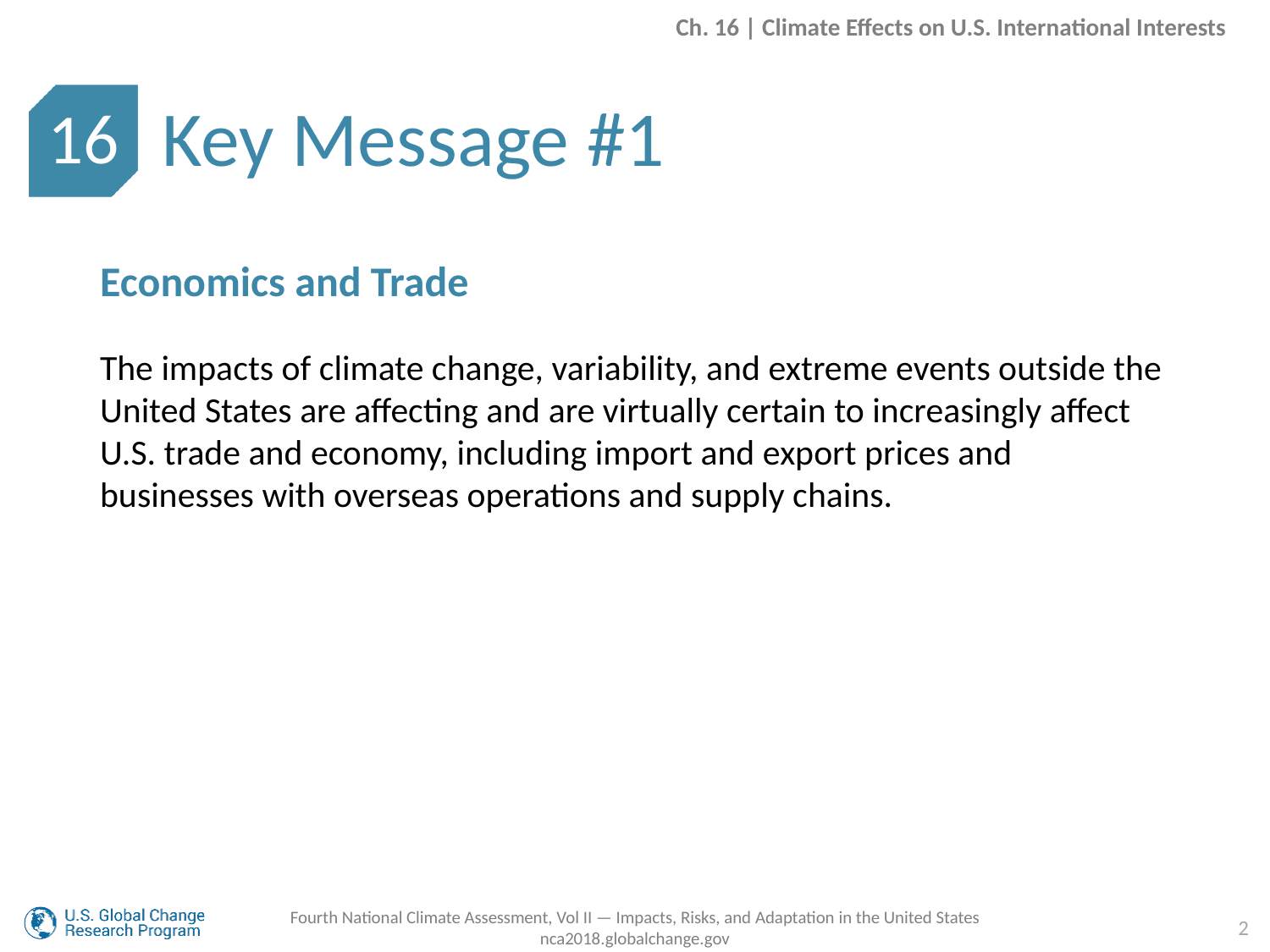

Ch. 16 | Climate Effects on U.S. International Interests
Key Message #1
16
Economics and Trade
The impacts of climate change, variability, and extreme events outside the United States are affecting and are virtually certain to increasingly affect U.S. trade and economy, including import and export prices and businesses with overseas operations and supply chains.